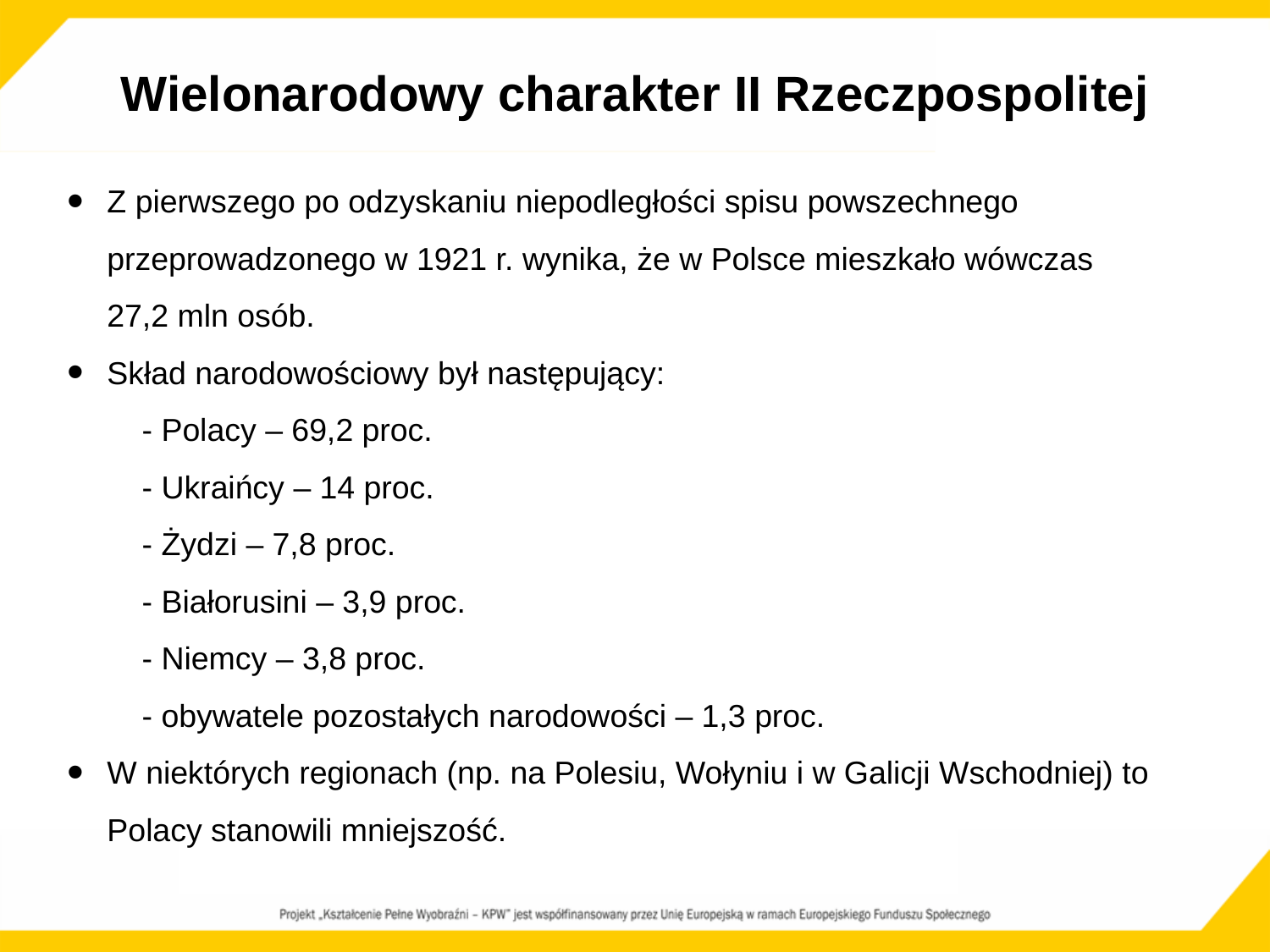

Wielonarodowy charakter II Rzeczpospolitej
Z pierwszego po odzyskaniu niepodległości spisu powszechnego przeprowadzonego w 1921 r. wynika, że w Polsce mieszkało wówczas
27,2 mln osób.
Skład narodowościowy był następujący:
- Polacy – 69,2 proc.
- Ukraińcy – 14 proc.
- Żydzi – 7,8 proc.
- Białorusini – 3,9 proc.
- Niemcy – 3,8 proc.
- obywatele pozostałych narodowości – 1,3 proc.
W niektórych regionach (np. na Polesiu, Wołyniu i w Galicji Wschodniej) to Polacy stanowili mniejszość.